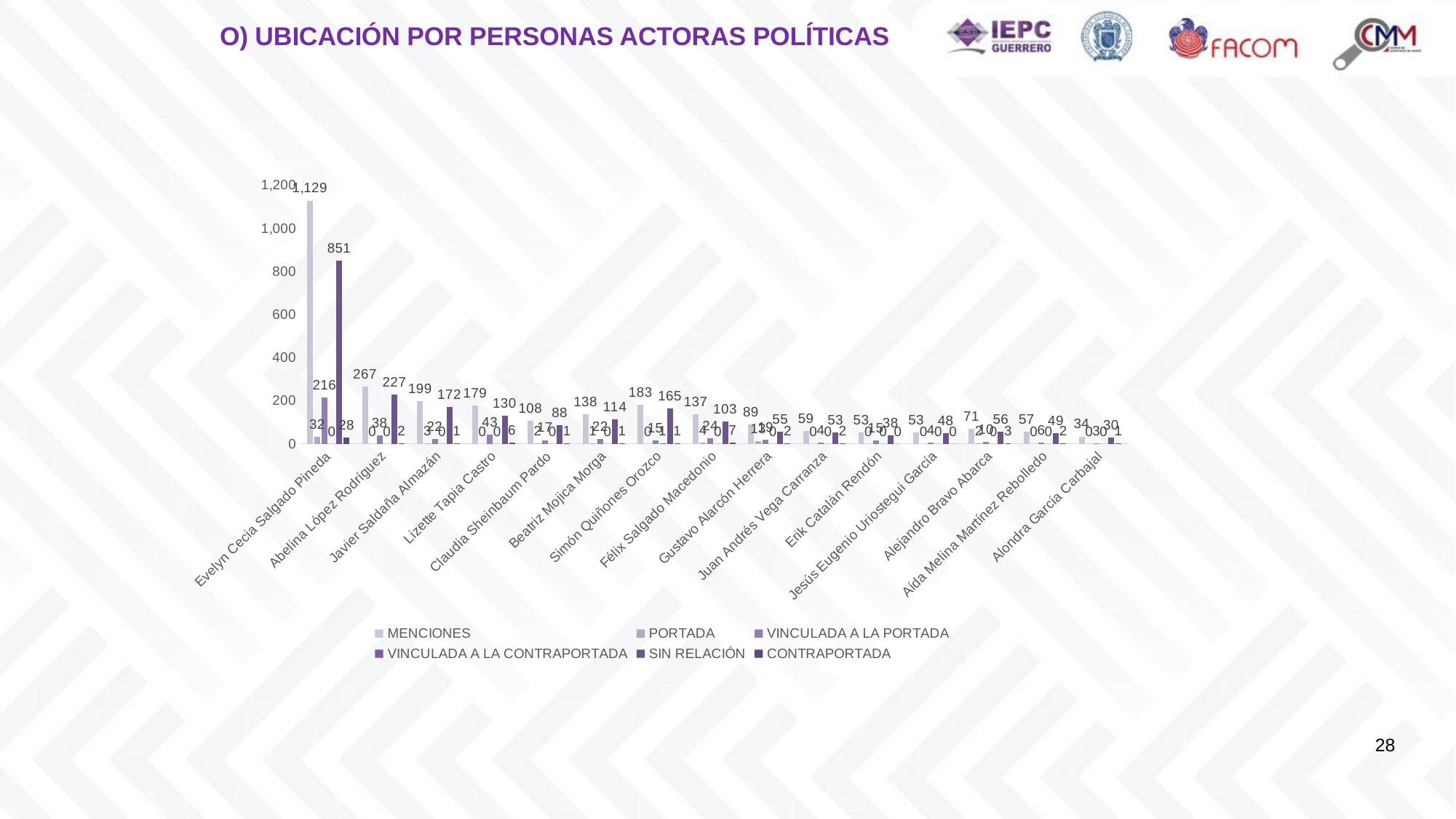

O) UBICACIÓN POR PERSONAS ACTORAS POLÍTICAS

### Chart

| Category | MENCIONES | PORTADA | VINCULADA A LA PORTADA | VINCULADA A LA CONTRAPORTADA | SIN RELACIÓN | CONTRAPORTADA |
|---|---|---|---|---|---|---|
| Evelyn Cecia Salgado Pineda | 1129.0 | 32.0 | 216.0 | 0.0 | 851.0 | 28.0 |
| Abelina López Rodríguez | 267.0 | 0.0 | 38.0 | 0.0 | 227.0 | 2.0 |
| Javier Saldaña Almazán | 199.0 | 3.0 | 22.0 | 0.0 | 172.0 | 1.0 |
| Lizette Tapia Castro | 179.0 | 0.0 | 43.0 | 0.0 | 130.0 | 6.0 |
| Claudia Sheinbaum Pardo | 108.0 | 2.0 | 17.0 | 0.0 | 88.0 | 1.0 |
| Beatriz Mojica Morga | 138.0 | 1.0 | 22.0 | 0.0 | 114.0 | 1.0 |
| Simón Quiñones Orozco | 183.0 | 0.0 | 15.0 | 1.0 | 165.0 | 1.0 |
| Félix Salgado Macedonio | 137.0 | 4.0 | 24.0 | 0.0 | 103.0 | 7.0 |
| Gustavo Alarcón Herrera | 89.0 | 13.0 | 19.0 | 0.0 | 55.0 | 2.0 |
| Juan Andrés Vega Carranza | 59.0 | 0.0 | 4.0 | 0.0 | 53.0 | 2.0 |
| Erik Catalán Rendón | 53.0 | 0.0 | 15.0 | 0.0 | 38.0 | 0.0 |
| Jesús Eugenio Uriostegui García | 53.0 | 0.0 | 4.0 | 0.0 | 48.0 | 0.0 |
| Alejandro Bravo Abarca | 71.0 | 2.0 | 10.0 | 0.0 | 56.0 | 3.0 |
| Aída Melina Martínez Rebolledo | 57.0 | 0.0 | 6.0 | 0.0 | 49.0 | 2.0 |
| Alondra García Carbajal | 34.0 | 0.0 | 3.0 | 0.0 | 30.0 | 1.0 |
28